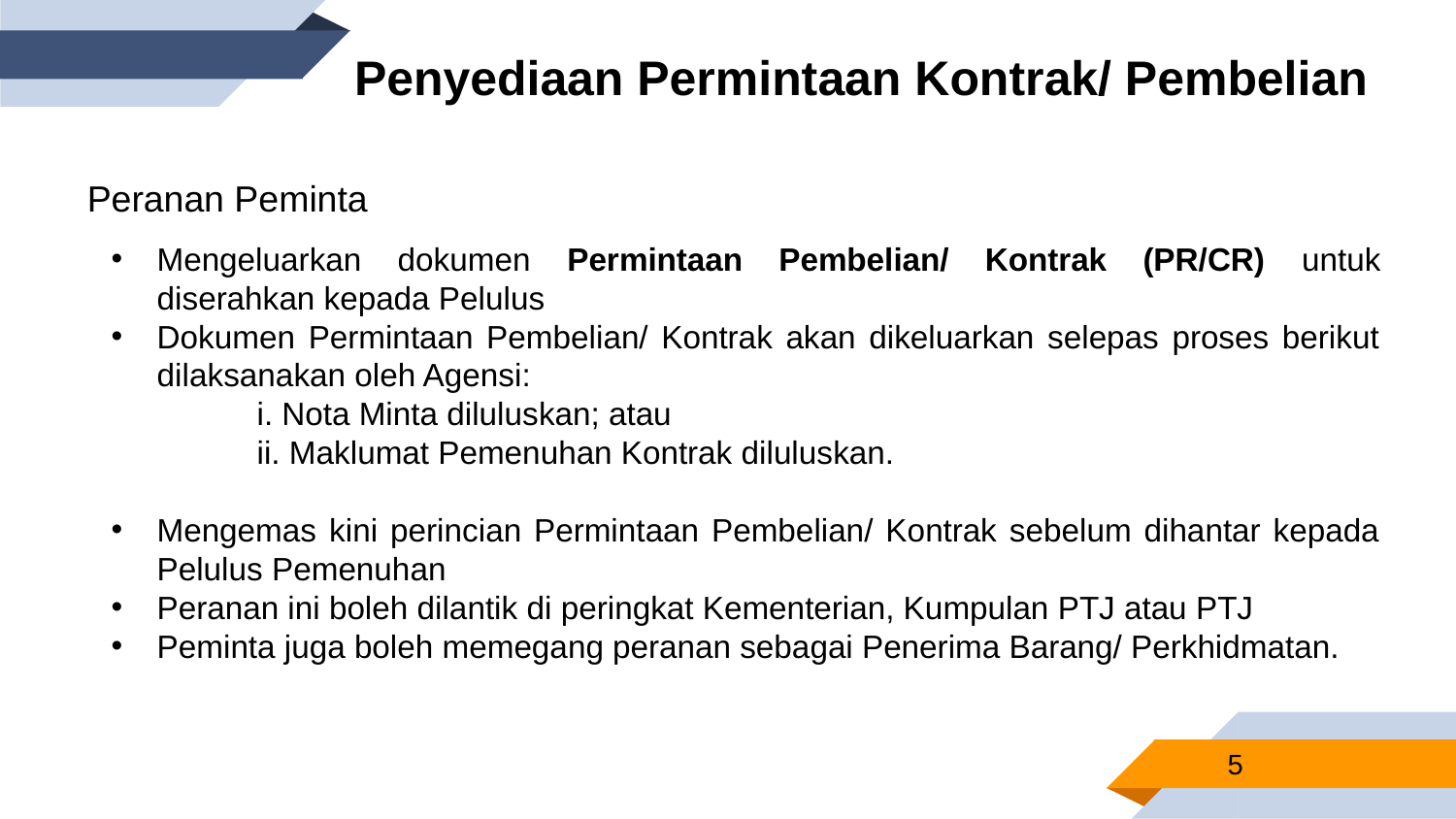

Penyediaan Permintaan Kontrak/ Pembelian
Peranan Peminta
Mengeluarkan dokumen Permintaan Pembelian/ Kontrak (PR/CR) untuk diserahkan kepada Pelulus
Dokumen Permintaan Pembelian/ Kontrak akan dikeluarkan selepas proses berikut dilaksanakan oleh Agensi:
	i. Nota Minta diluluskan; atau
	ii. Maklumat Pemenuhan Kontrak diluluskan.

Mengemas kini perincian Permintaan Pembelian/ Kontrak sebelum dihantar kepada Pelulus Pemenuhan
Peranan ini boleh dilantik di peringkat Kementerian, Kumpulan PTJ atau PTJ
Peminta juga boleh memegang peranan sebagai Penerima Barang/ Perkhidmatan.
5